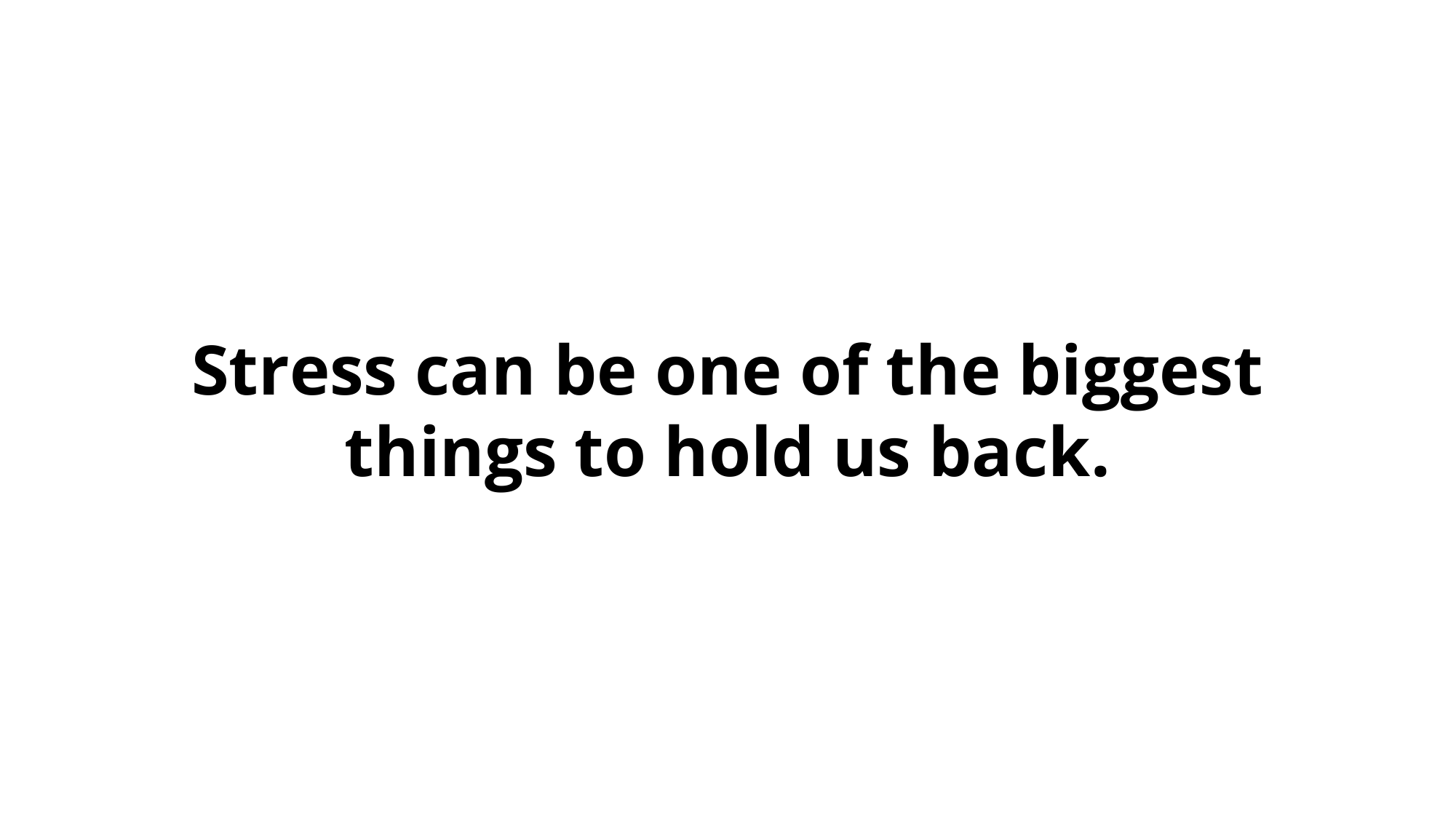

Stress can be one of the biggest things to hold us back.